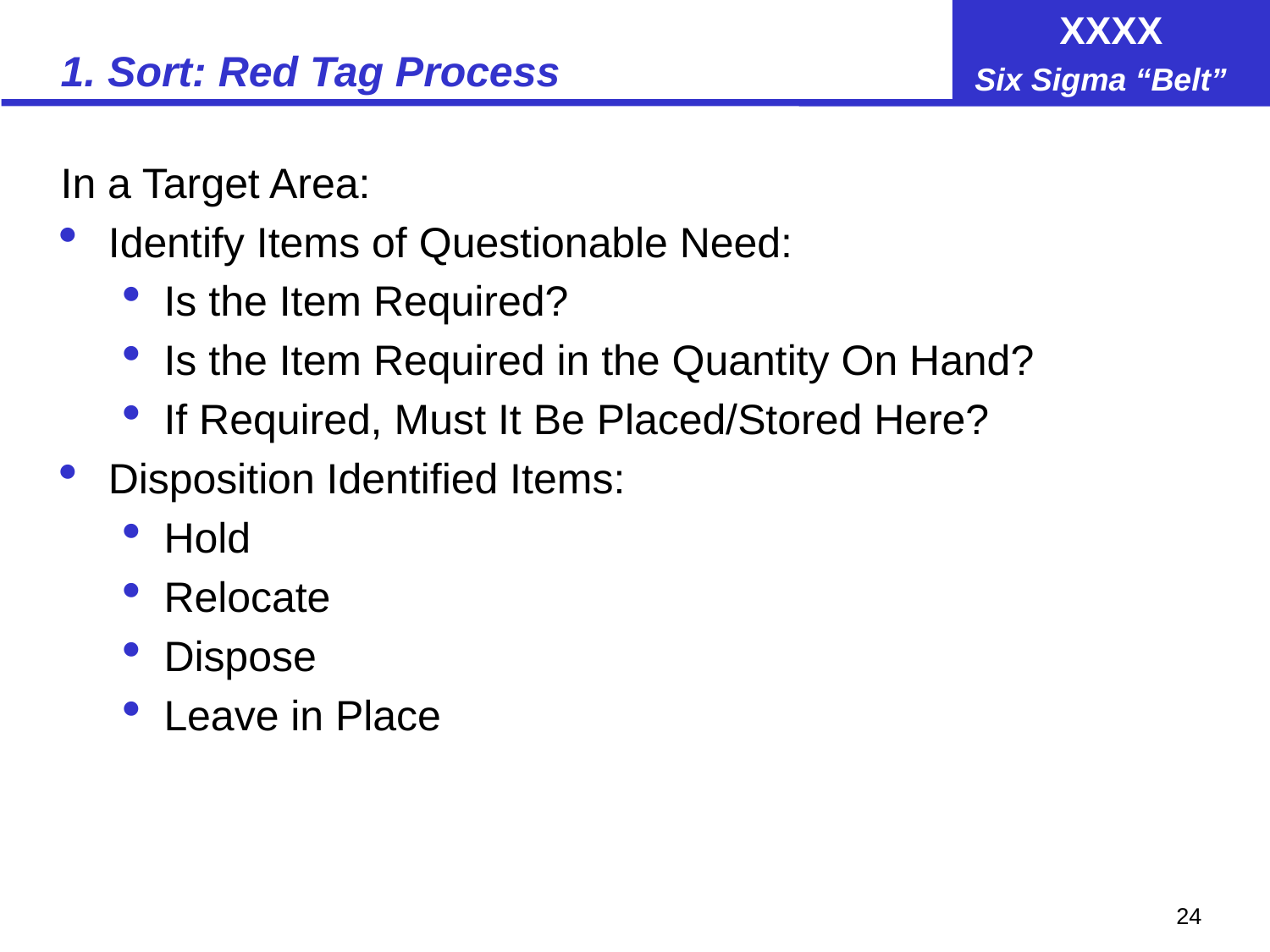

# 1. Sort: Red Tag Process
In a Target Area:
Identify Items of Questionable Need:
Is the Item Required?
Is the Item Required in the Quantity On Hand?
If Required, Must It Be Placed/Stored Here?
Disposition Identified Items:
Hold
Relocate
Dispose
Leave in Place